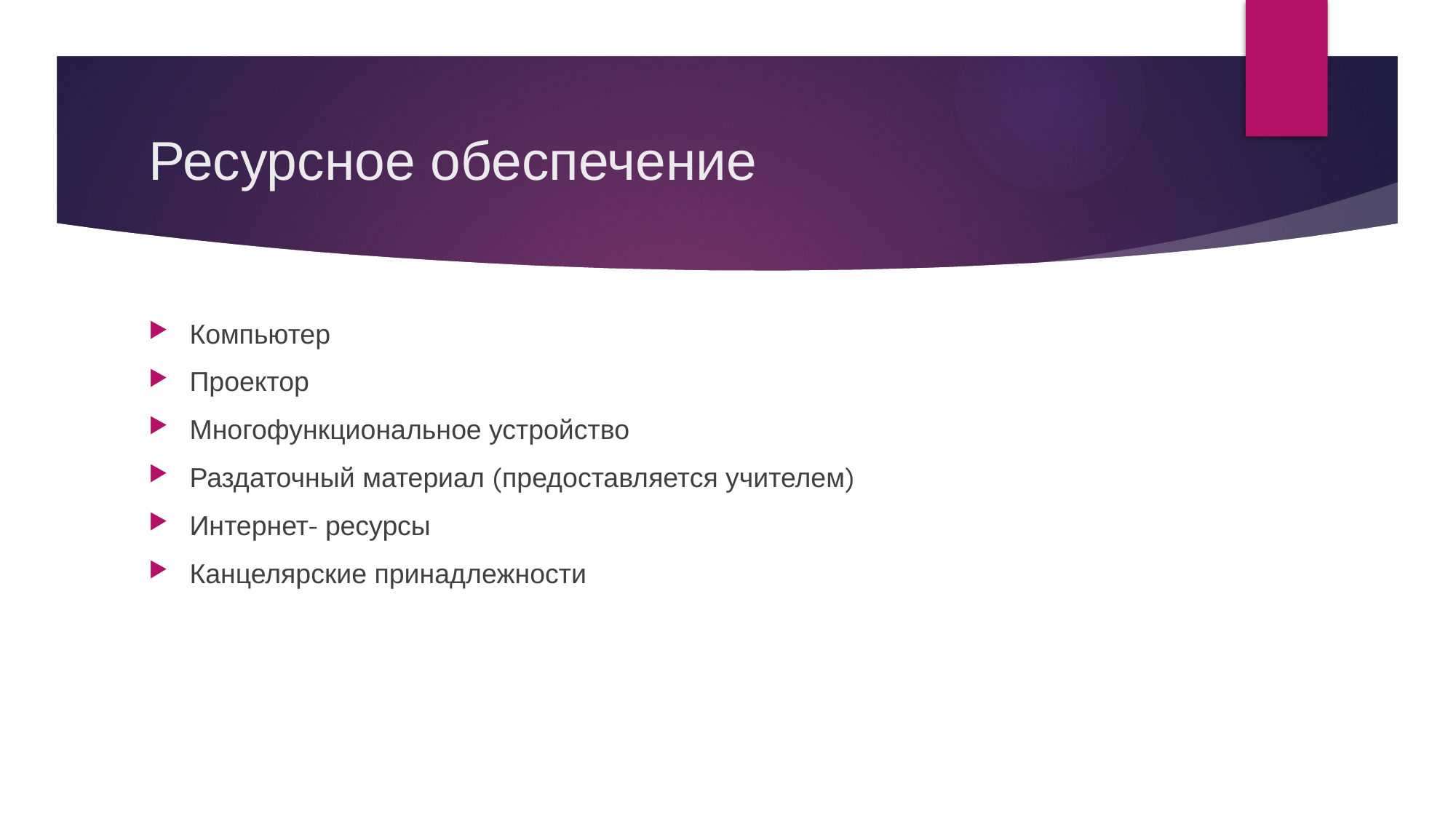

# Ресурсное обеспечение
Компьютер
Проектор
Многофункциональное устройство
Раздаточный материал (предоставляется учителем)
Интернет- ресурсы
Канцелярские принадлежности